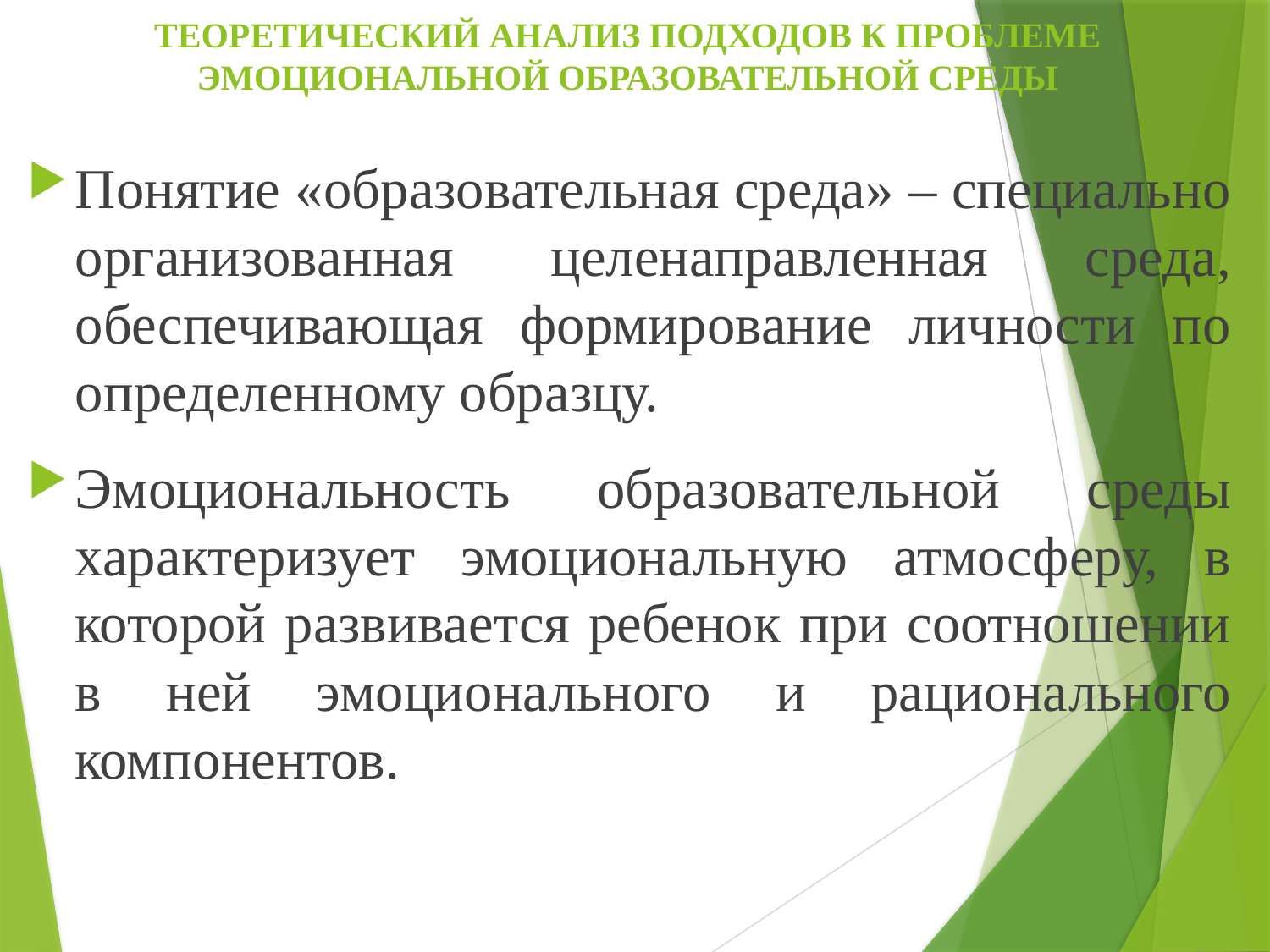

# Теоретический анализ подходов к проблеме эмоциональной образовательной среды
Понятие «образовательная среда» – специально организованная целенаправленная среда, обеспечивающая формирование личности по определенному образцу.
Эмоциональность образовательной среды характеризует эмоциональную атмосферу, в которой развивается ребенок при соотношении в ней эмоционального и рационального компонентов.